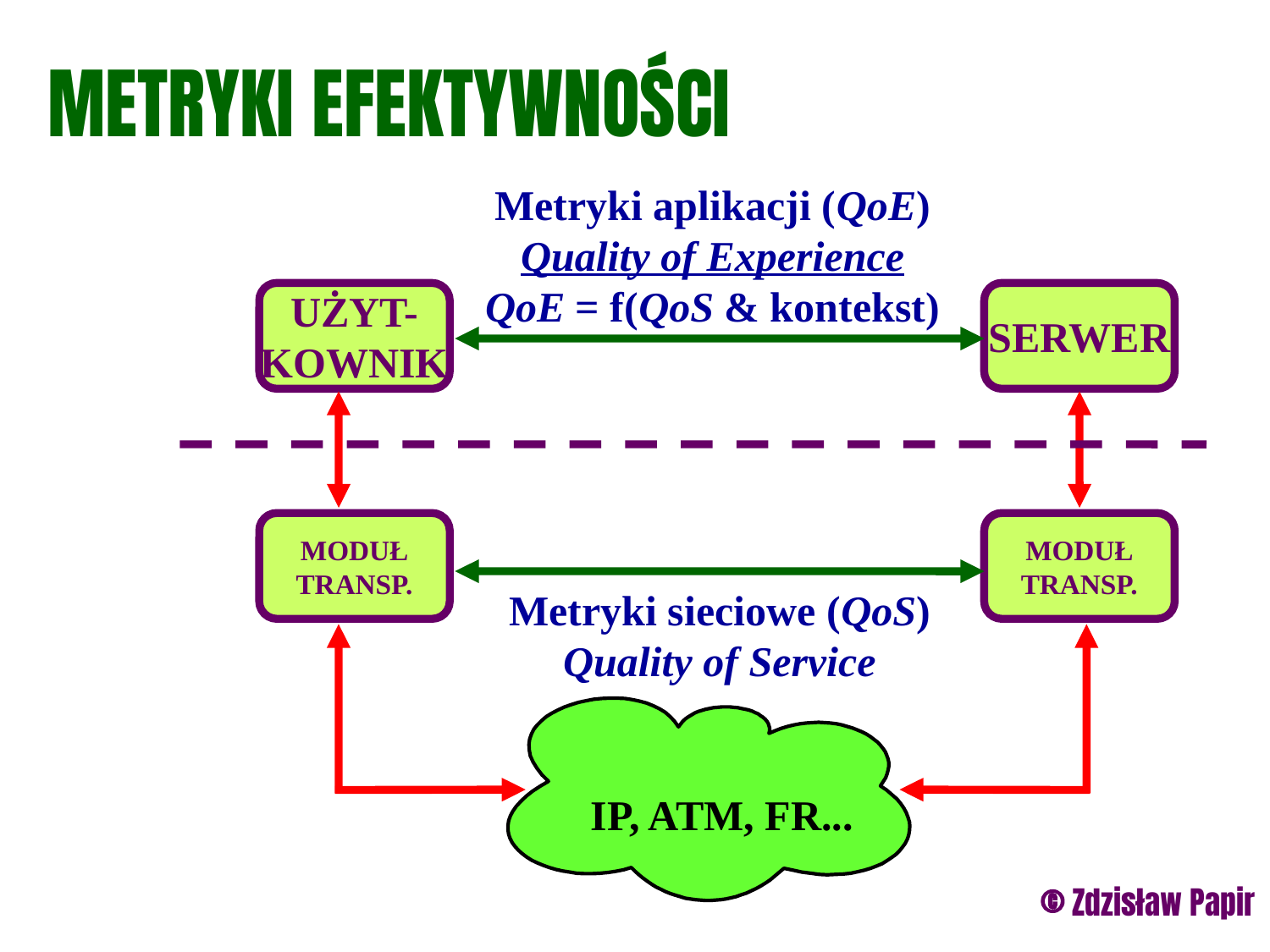

# METRYKI EFEKTYWNOŚCI
Metryki aplikacji (QoE)
Quality of Experience
QoE = f(QoS & kontekst)
UŻYT-
KOWNIK
SERWER

MODUŁ
TRANSP.
MODUŁ
TRANSP.

Metryki sieciowe (QoS)
Quality of Service

 IP, ATM, FR...
© Zdzisław Papir